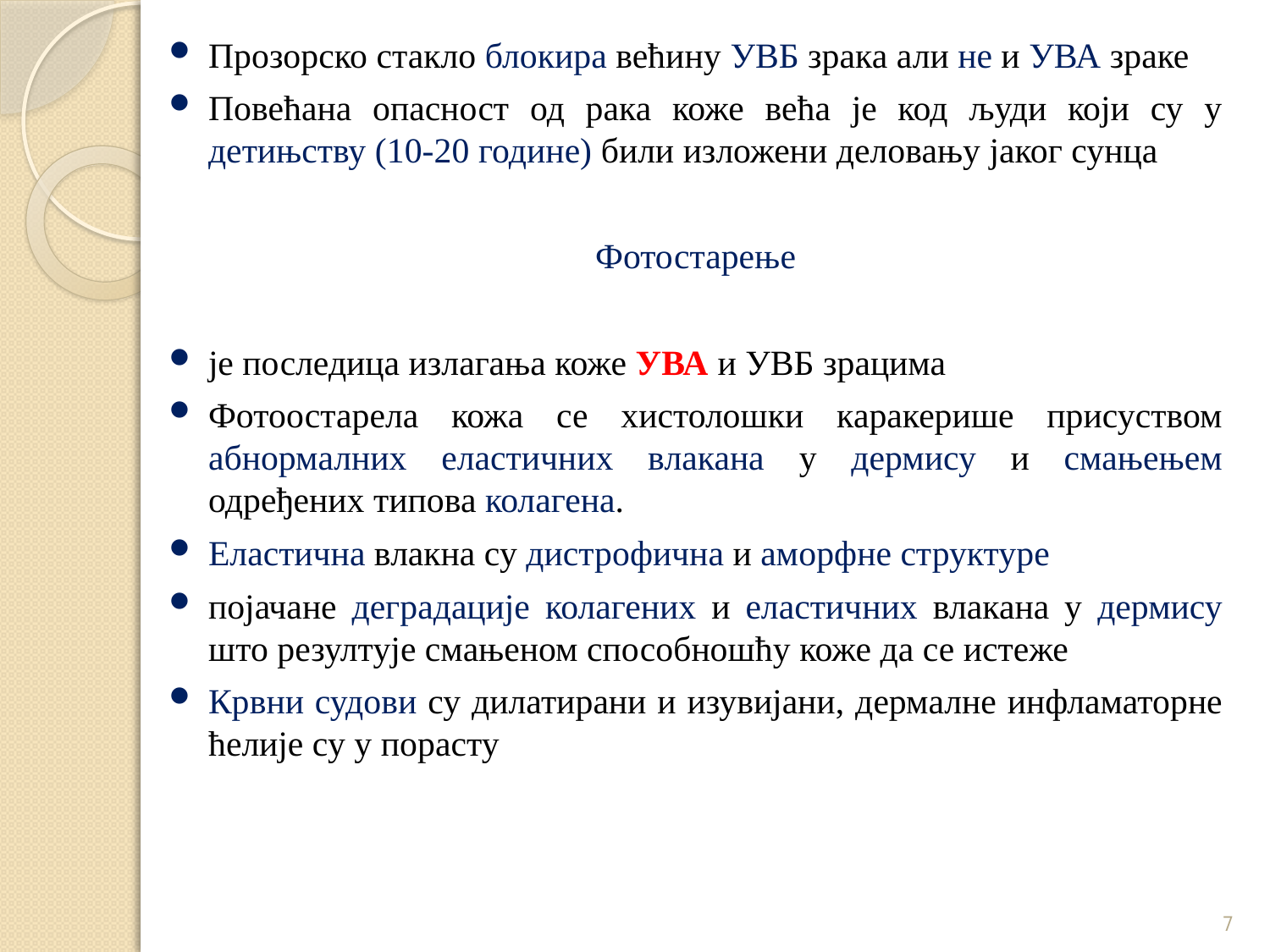

Прозорско стакло блокира већину УВБ зрака али не и УВА зраке
Повећана опасност од рака коже већа је код људи који су у детињству (10-20 године) били изложени деловању јаког сунца

Фотостарење

је последица излагања коже УВА и УВБ зрацима
Фотоостарела кожа се хистолошки каракерише присуством абнормалних еластичних влакана у дермису и смањењем одређених типова колагена.
Еластична влакна су дистрофична и аморфне структуре
појачане деградације колагених и еластичних влакана у дермису што резултује смањеном способношћу коже да се истеже
Крвни судови су дилатирани и изувијани, дермалне инфламаторне ћелије су у порасту

7